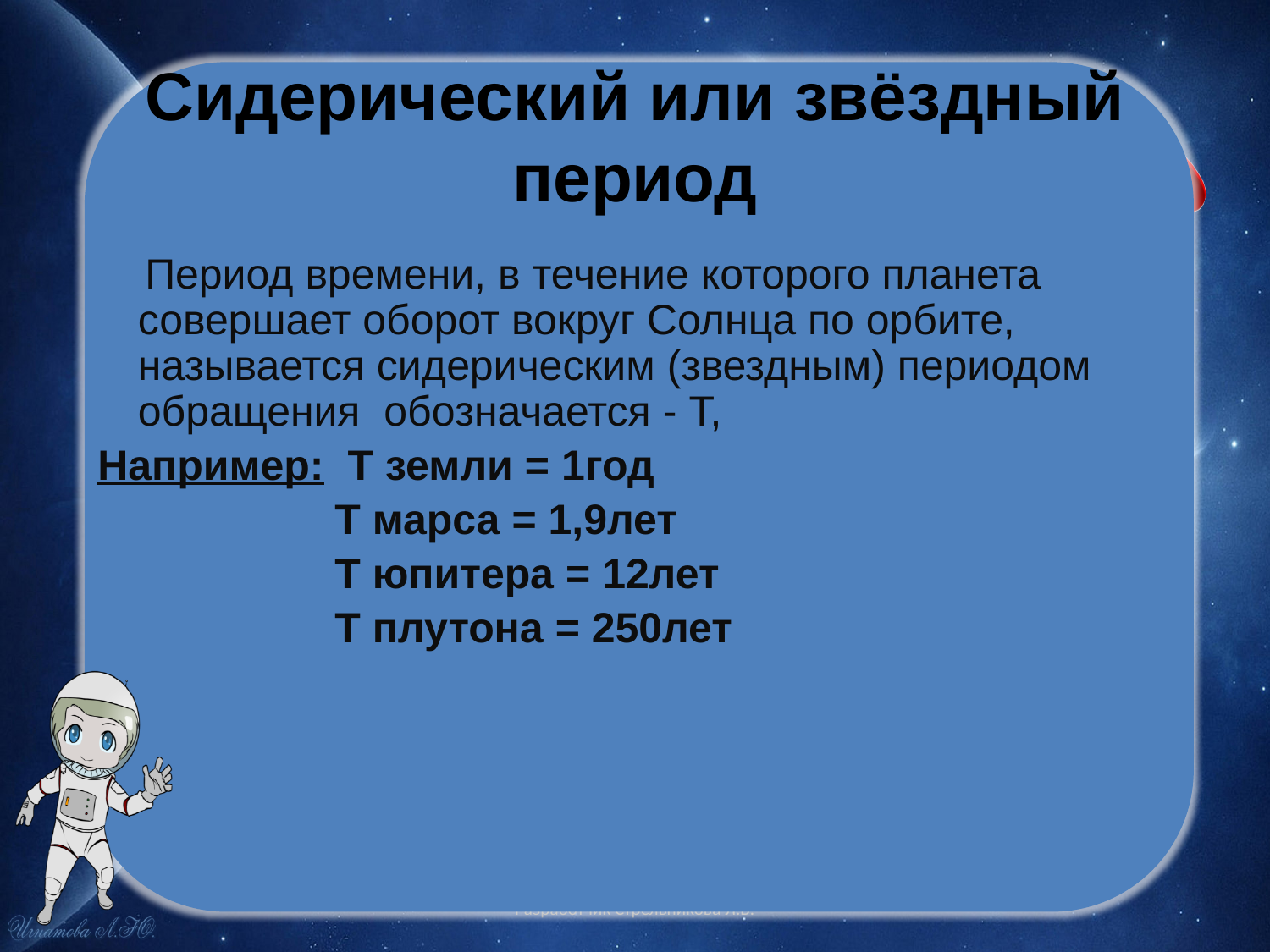

# Сидерический или звёздный период
    Период времени, в течение которого планета совершает оборот вокруг Солнца по орбите, называется сидерическим (звездным) периодом обращения  обозначается - Т,
Например:  Т земли = 1год
                    Т марса = 1,9лет
                    Т юпитера = 12лет
                    Т плутона = 250лет
Разработчик Стрельникова Л.В.